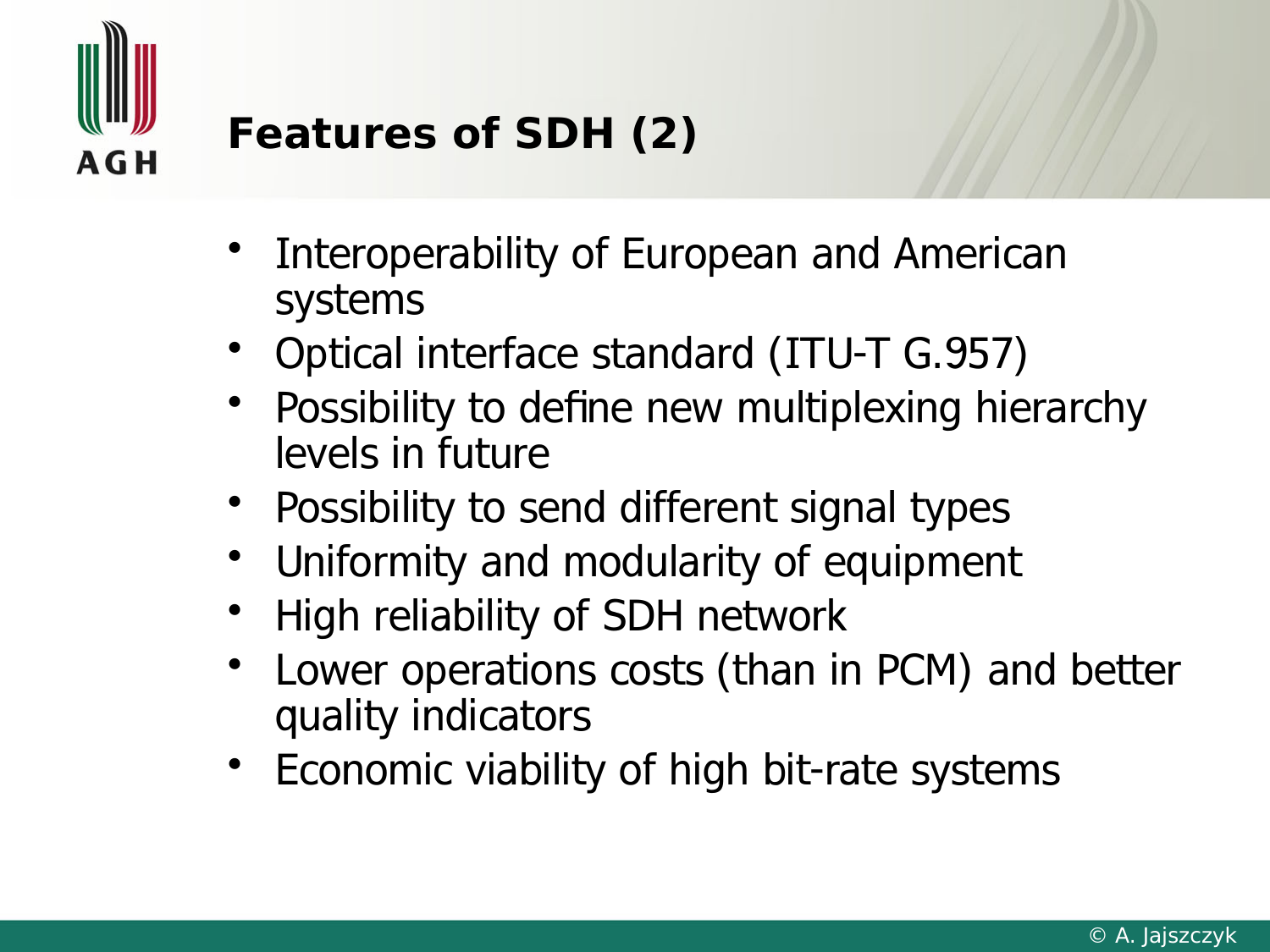

# Features of SDH (2)
Interoperability of European and American systems
Optical interface standard (ITU-T G.957)
Possibility to define new multiplexing hierarchy levels in future
Possibility to send different signal types
Uniformity and modularity of equipment
High reliability of SDH network
Lower operations costs (than in PCM) and better quality indicators
Economic viability of high bit-rate systems